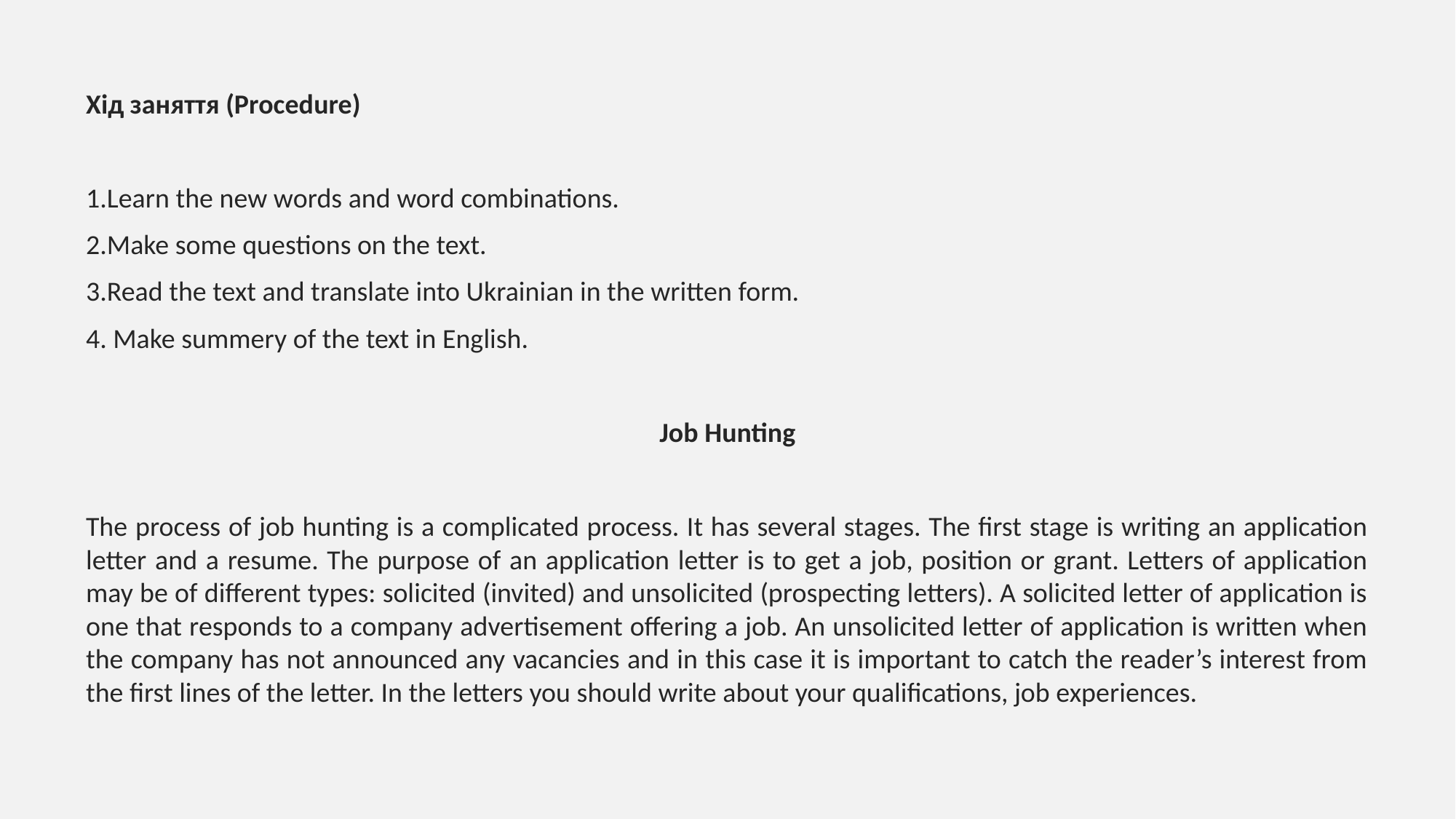

Хід заняття (Procedure)

1.Learn the new words and word combinations.
2.Make some questions on the text.
3.Read the text and translate into Ukrainian in the written form.
4. Make summery of the text in English.

Job Hunting

The process of job hunting is a complicated process. It has several stages. The first stage is writing an application letter and a resume. The purpose of an application letter is to get a job, position or grant. Letters of application may be of different types: solicited (invited) and unsolicited (prospecting letters). A solicited letter of application is one that responds to a company advertisement offering a job. An unsolicited letter of application is written when the company has not announced any vacancies and in this case it is important to catch the reader’s interest from the first lines of the letter. In the letters you should write about your qualifications, job experiences.